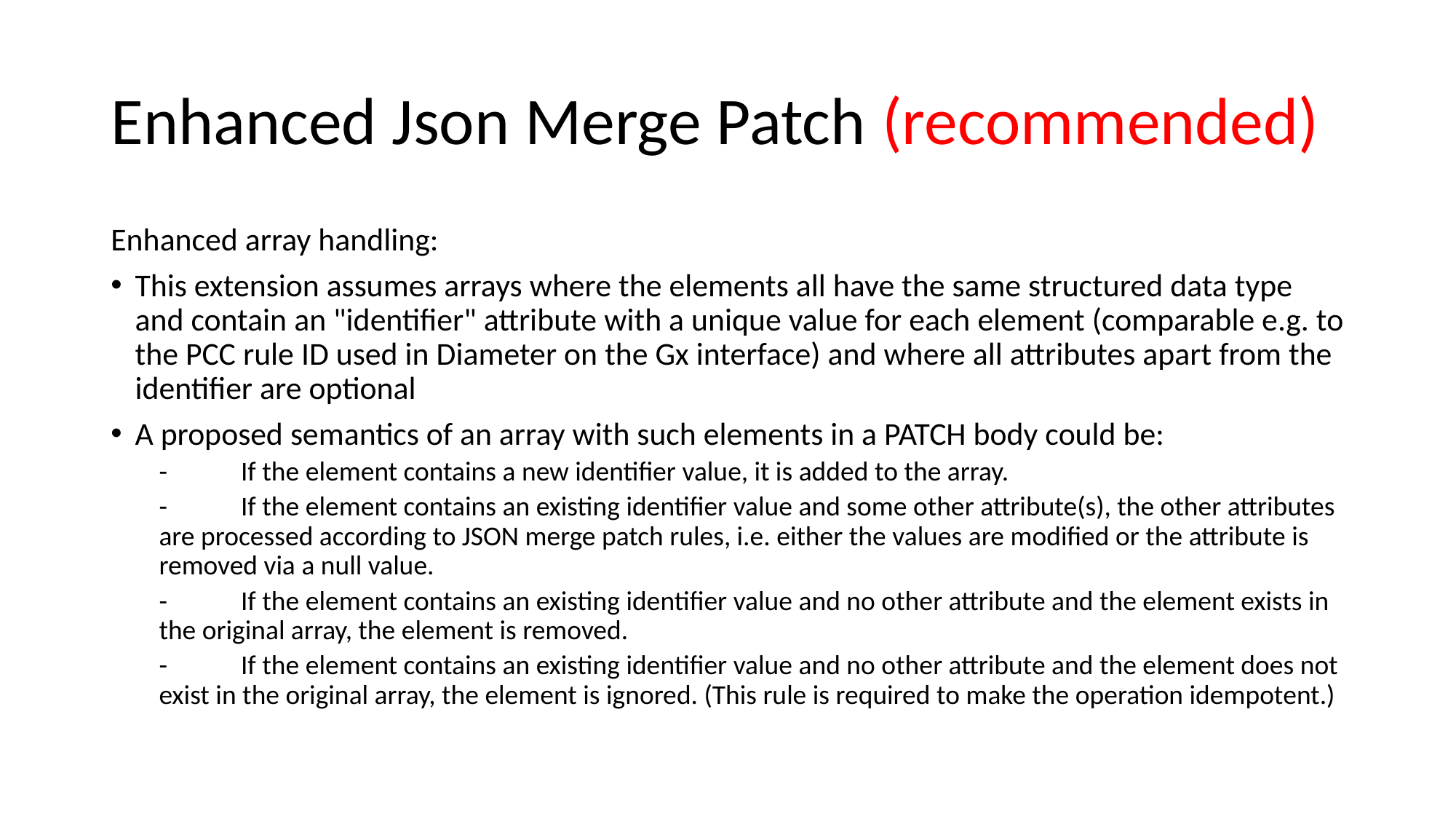

# Enhanced Json Merge Patch (recommended)
Enhanced array handling:
This extension assumes arrays where the elements all have the same structured data type and contain an "identifier" attribute with a unique value for each element (comparable e.g. to the PCC rule ID used in Diameter on the Gx interface) and where all attributes apart from the identifier are optional
A proposed semantics of an array with such elements in a PATCH body could be:
-	If the element contains a new identifier value, it is added to the array.
-	If the element contains an existing identifier value and some other attribute(s), the other attributes are processed according to JSON merge patch rules, i.e. either the values are modified or the attribute is removed via a null value.
-	If the element contains an existing identifier value and no other attribute and the element exists in the original array, the element is removed.
-	If the element contains an existing identifier value and no other attribute and the element does not exist in the original array, the element is ignored. (This rule is required to make the operation idempotent.)